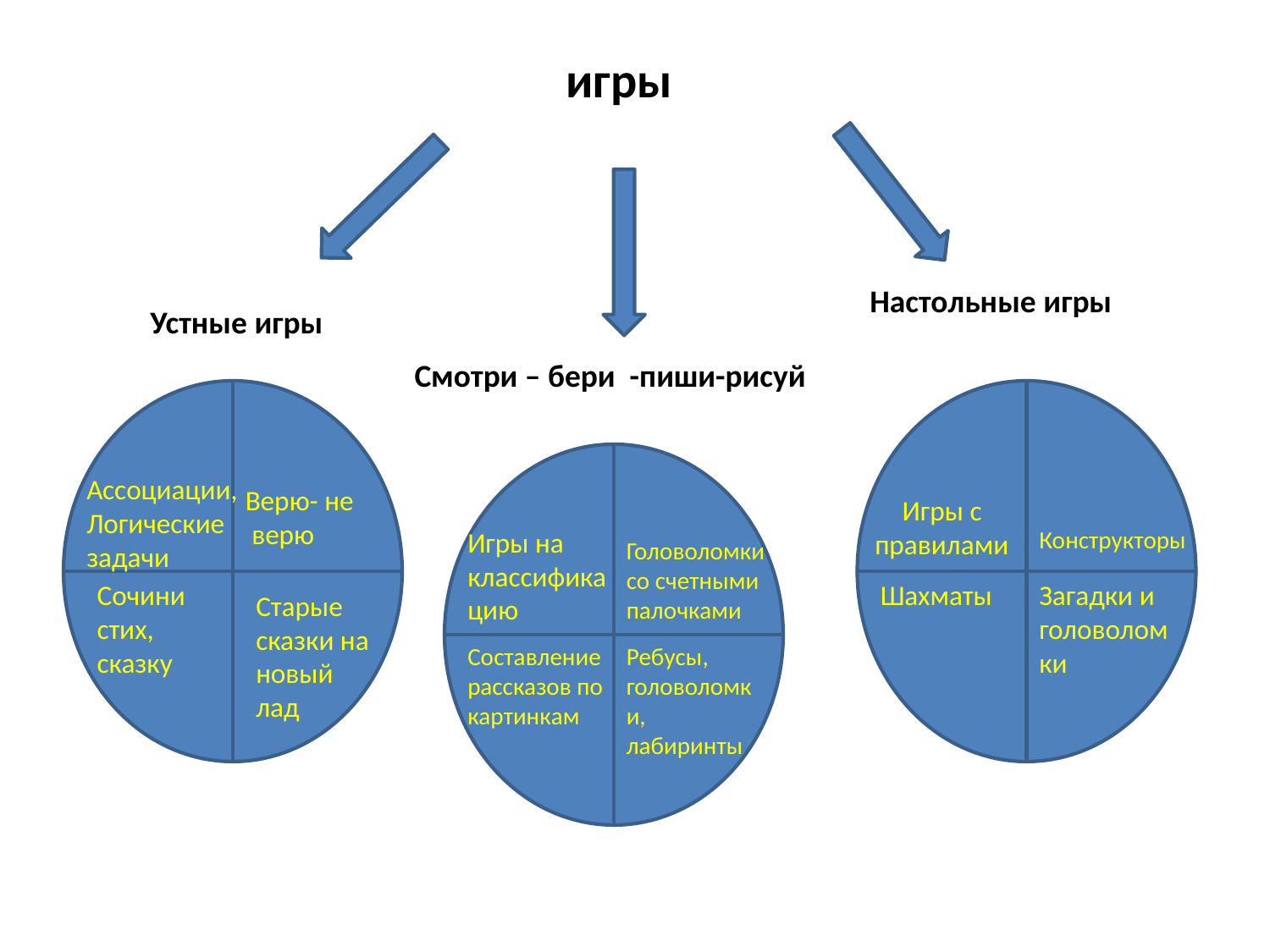

игры

Настольные игры
Устные игры
Смотри – бери  -пиши-рисуй

Ассоциации,
Логические задачи
Верю- не  верю
Игры с правилами
Игры на классификацию
Конструкторы
Головоломки со счетными палочками
Сочини стих, сказку
Шахматы
Загадки и головоломки
Старые сказки на новый лад
Составление рассказов по картинкам
Ребусы, головоломки, лабиринты